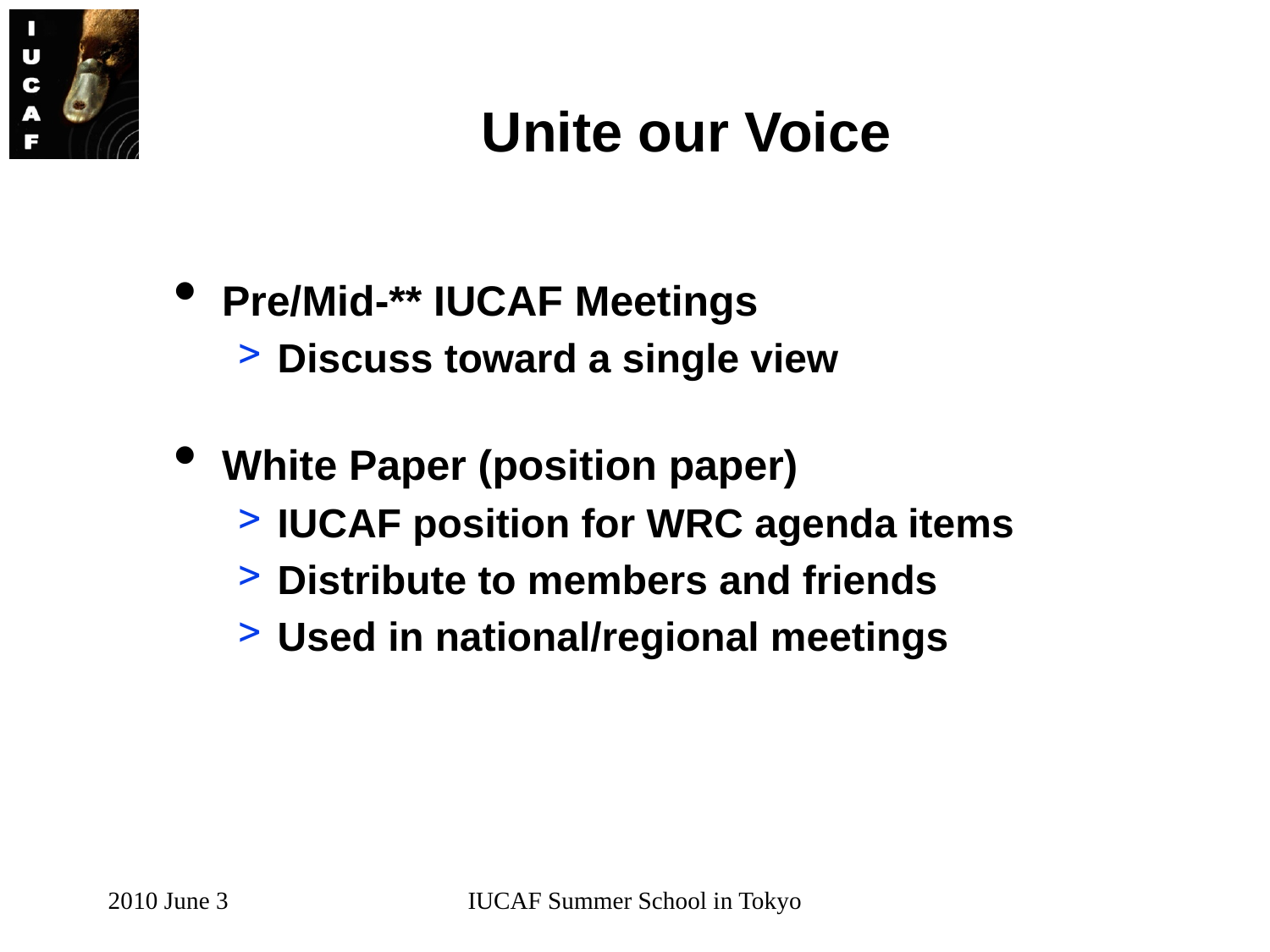

# Unite our Voice
Pre/Mid-** IUCAF Meetings
Discuss toward a single view
White Paper (position paper)
IUCAF position for WRC agenda items
Distribute to members and friends
Used in national/regional meetings
2010 June 3
IUCAF Summer School in Tokyo